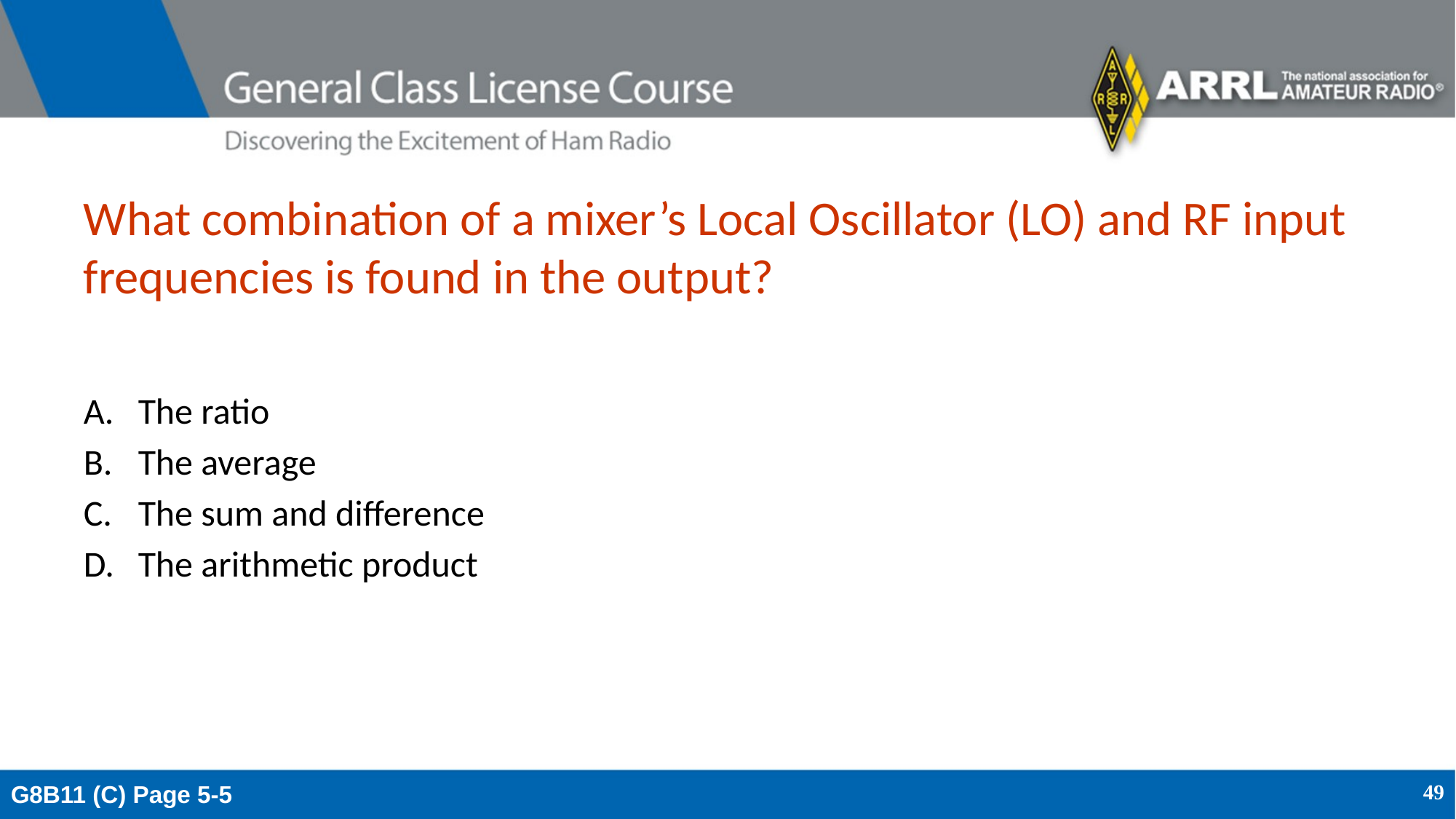

# What combination of a mixer’s Local Oscillator (LO) and RF input frequencies is found in the output?
The ratio
The average
The sum and difference
The arithmetic product
G8B11 (C) Page 5-5
49